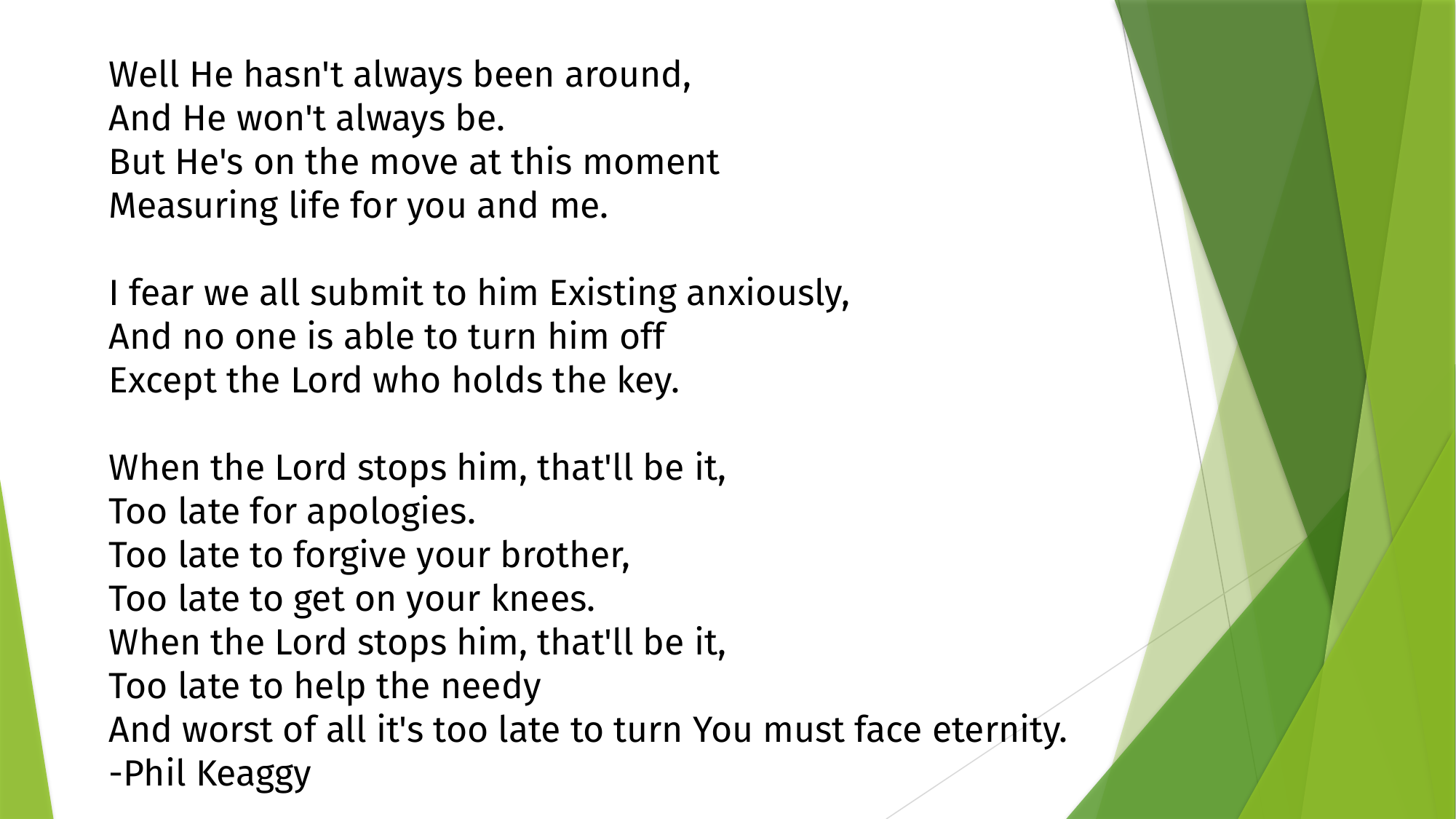

Well He hasn't always been around,
And He won't always be.
But He's on the move at this moment
Measuring life for you and me.

I fear we all submit to him Existing anxiously,
And no one is able to turn him off
Except the Lord who holds the key.

When the Lord stops him, that'll be it,
Too late for apologies.
Too late to forgive your brother,
Too late to get on your knees.
When the Lord stops him, that'll be it,
Too late to help the needy
And worst of all it's too late to turn You must face eternity.
-Phil Keaggy